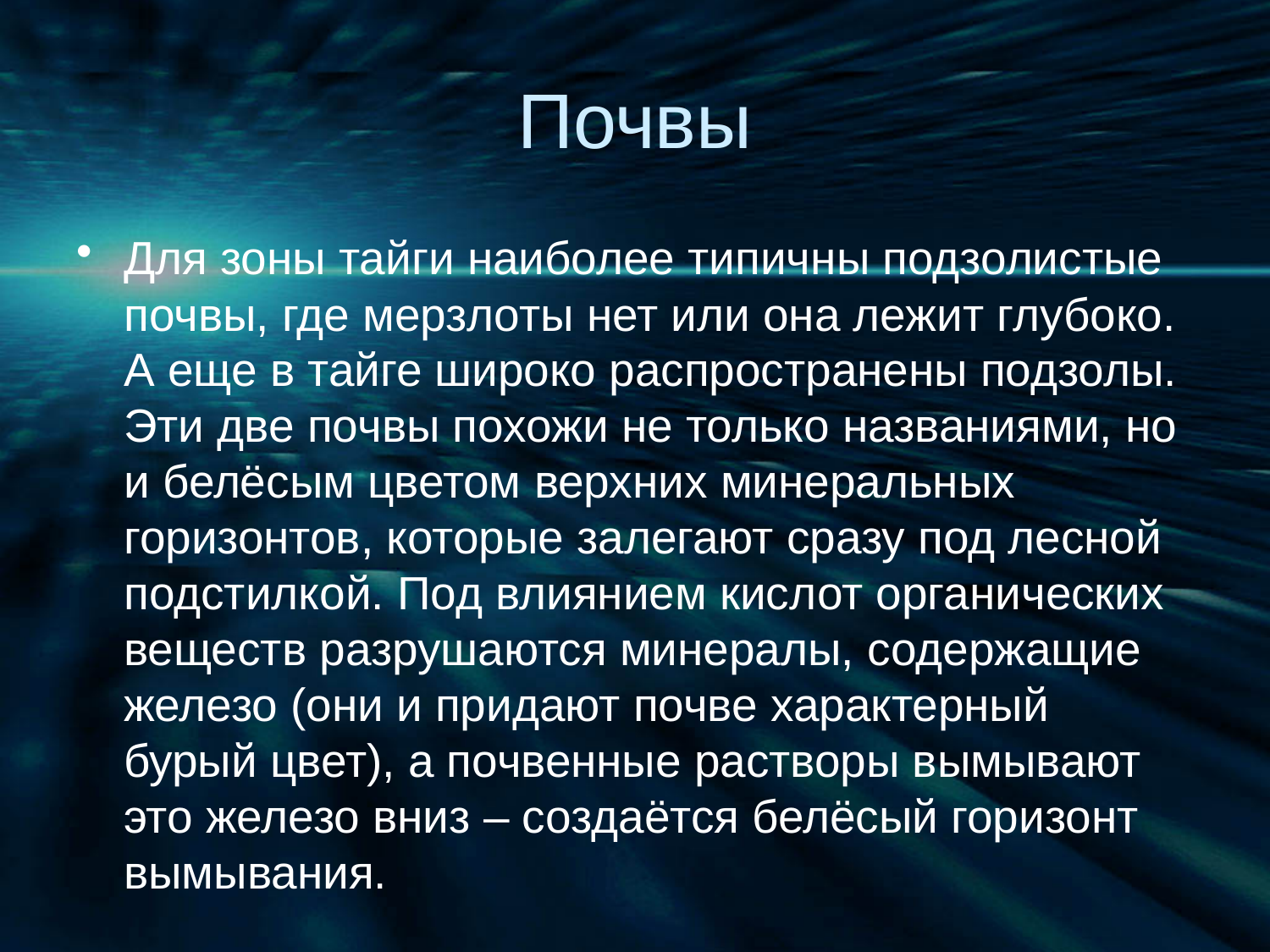

# Почвы
Для зоны тайги наиболее типичны подзолистые почвы, где мерзлоты нет или она лежит глубоко. А еще в тайге широко распространены подзолы. Эти две почвы похожи не только названиями, но и белёсым цветом верхних минеральных горизонтов, которые залегают сразу под лесной подстилкой. Под влиянием кислот органических веществ разрушаются минералы, содержащие железо (они и придают почве характерный бурый цвет), а почвенные растворы вымывают это железо вниз – создаётся белёсый горизонт вымывания.